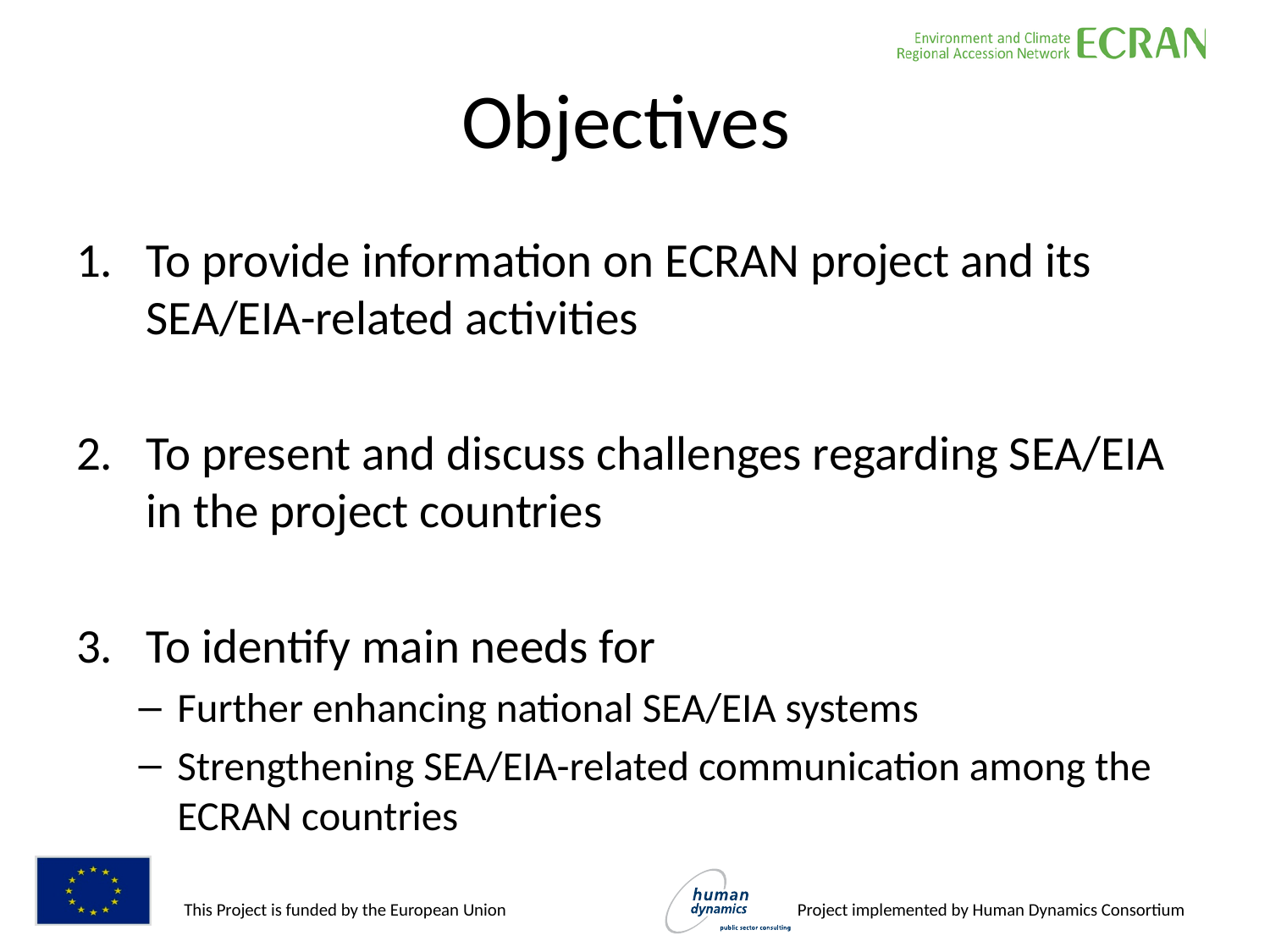

# Objectives
To provide information on ECRAN project and its SEA/EIA-related activities

To present and discuss challenges regarding SEA/EIA in the project countries

To identify main needs for
Further enhancing national SEA/EIA systems
Strengthening SEA/EIA-related communication among the ECRAN countries